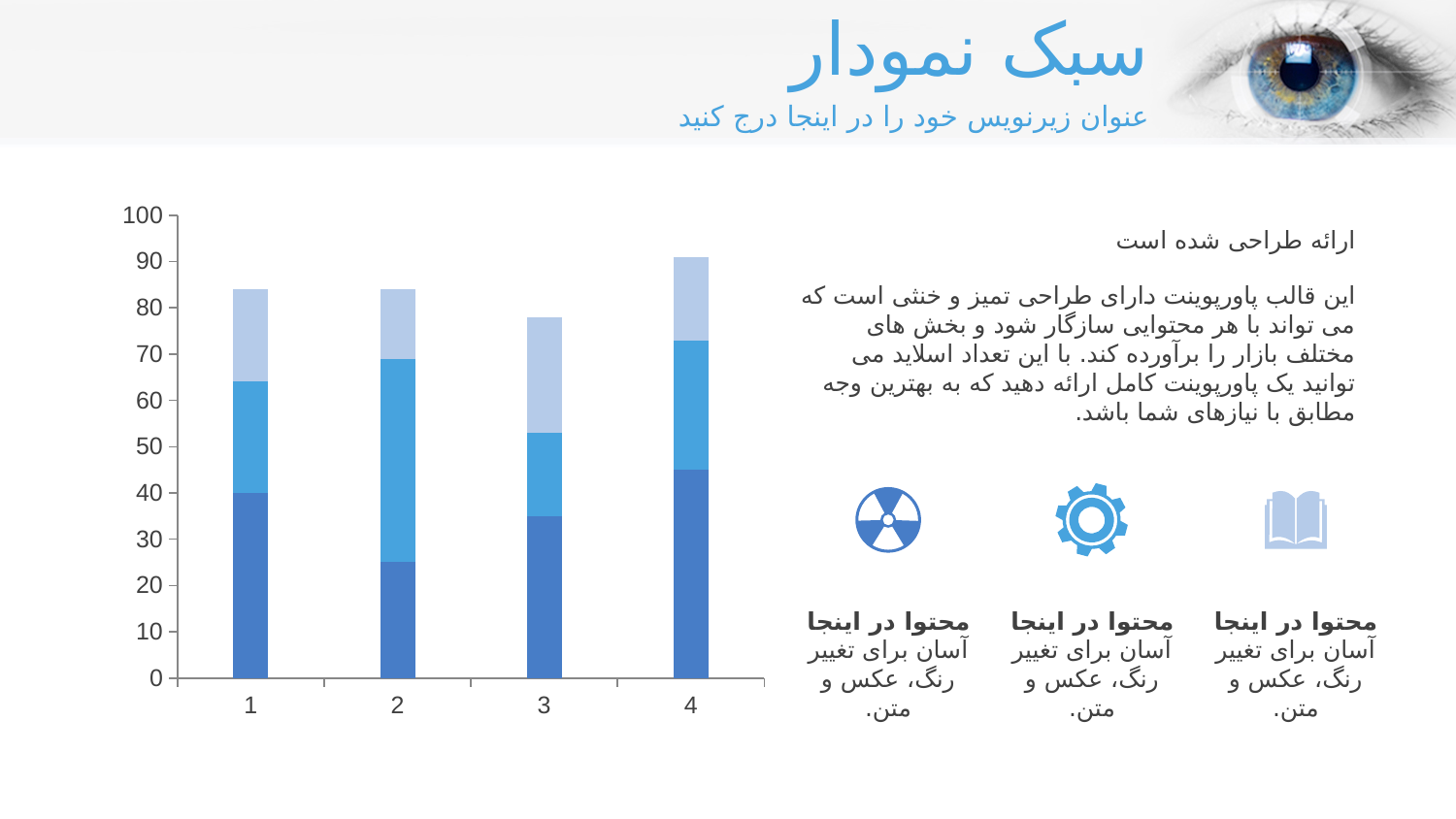

سبک نمودار
عنوان زیرنویس خود را در اینجا درج کنید

### Chart

| Category |  |  |  |
|---|---|---|---|
ارائه طراحی شده است
این قالب پاورپوینت دارای طراحی تمیز و خنثی است که می تواند با هر محتوایی سازگار شود و بخش های مختلف بازار را برآورده کند. با این تعداد اسلاید می توانید یک پاورپوینت کامل ارائه دهید که به بهترین وجه مطابق با نیازهای شما باشد.

محتوا در اینجا
آسان برای تغییر رنگ، عکس و متن.
محتوا در اینجا
آسان برای تغییر رنگ، عکس و متن.
محتوا در اینجا
آسان برای تغییر رنگ، عکس و متن.